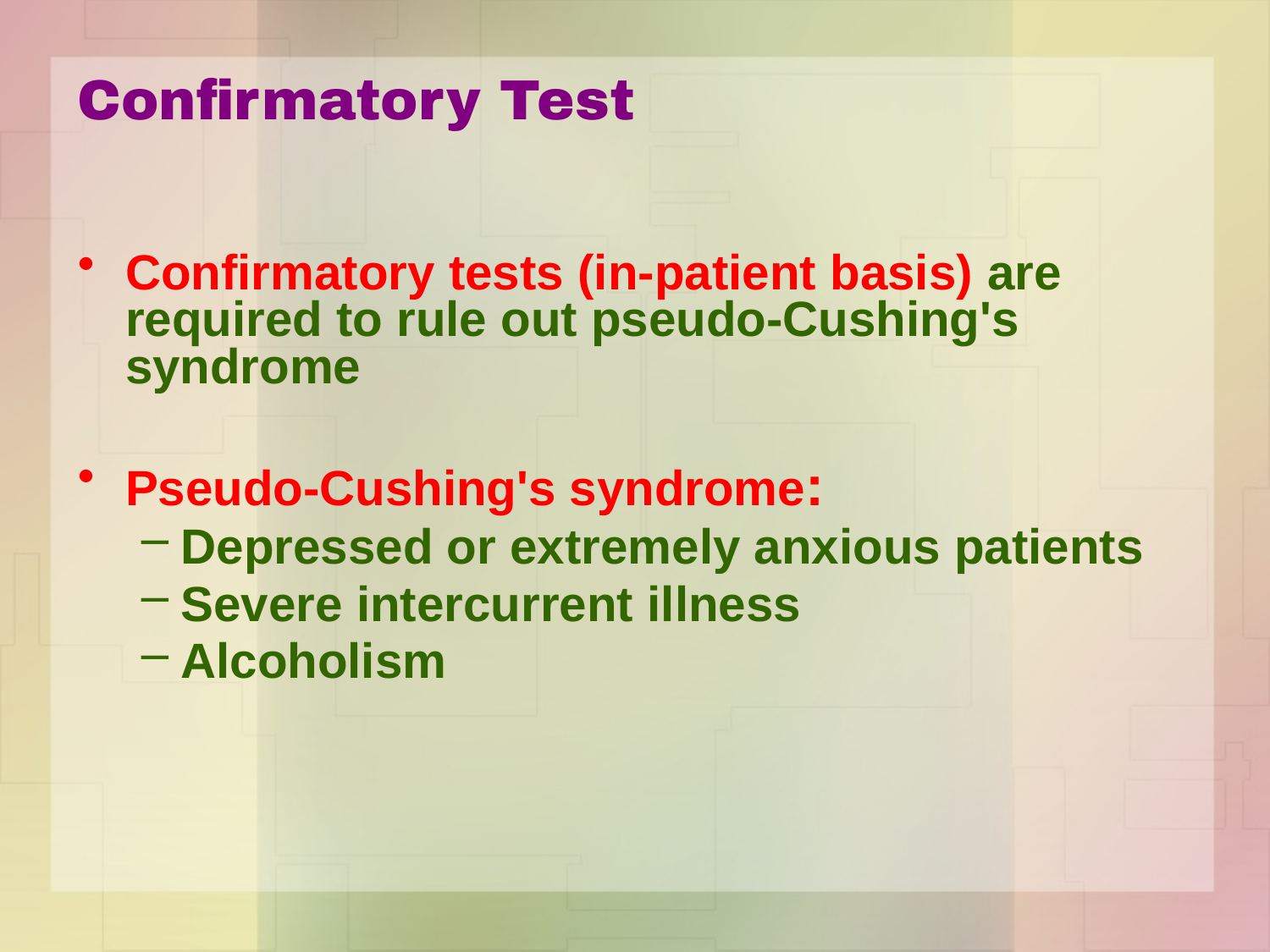

# Confirmatory Test

Confirmatory tests (in-patient basis) are required to rule out pseudo-Cushing's syndrome

Pseudo-Cushing's syndrome:
Depressed or extremely anxious patients
﻿Severe intercurrent illness
Alcoholism